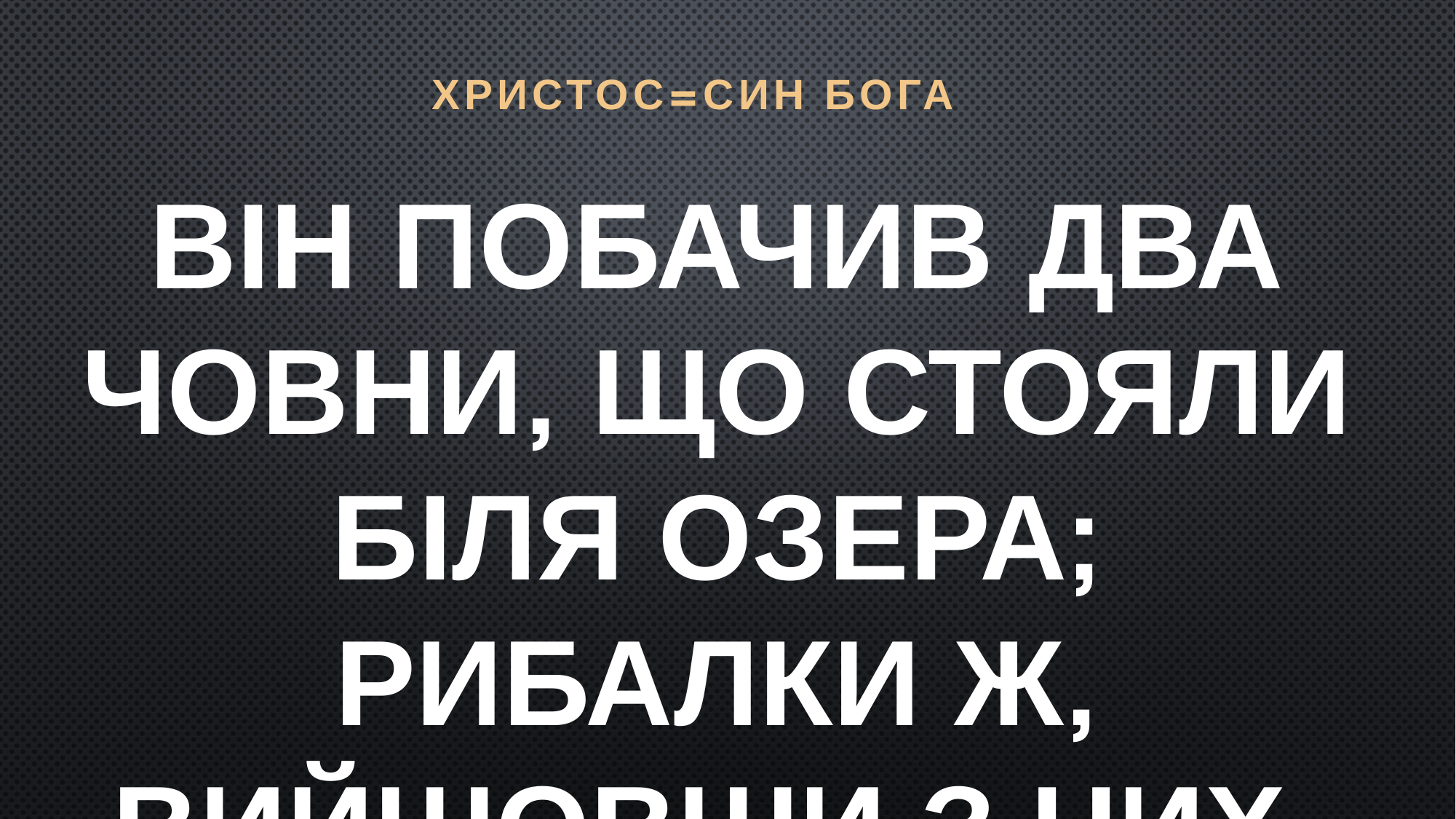

ХРИСТОС=СИН БОГА
Він побачив два човни, що стояли біля озера; рибалки ж, вийшовши з них, мили сіті.